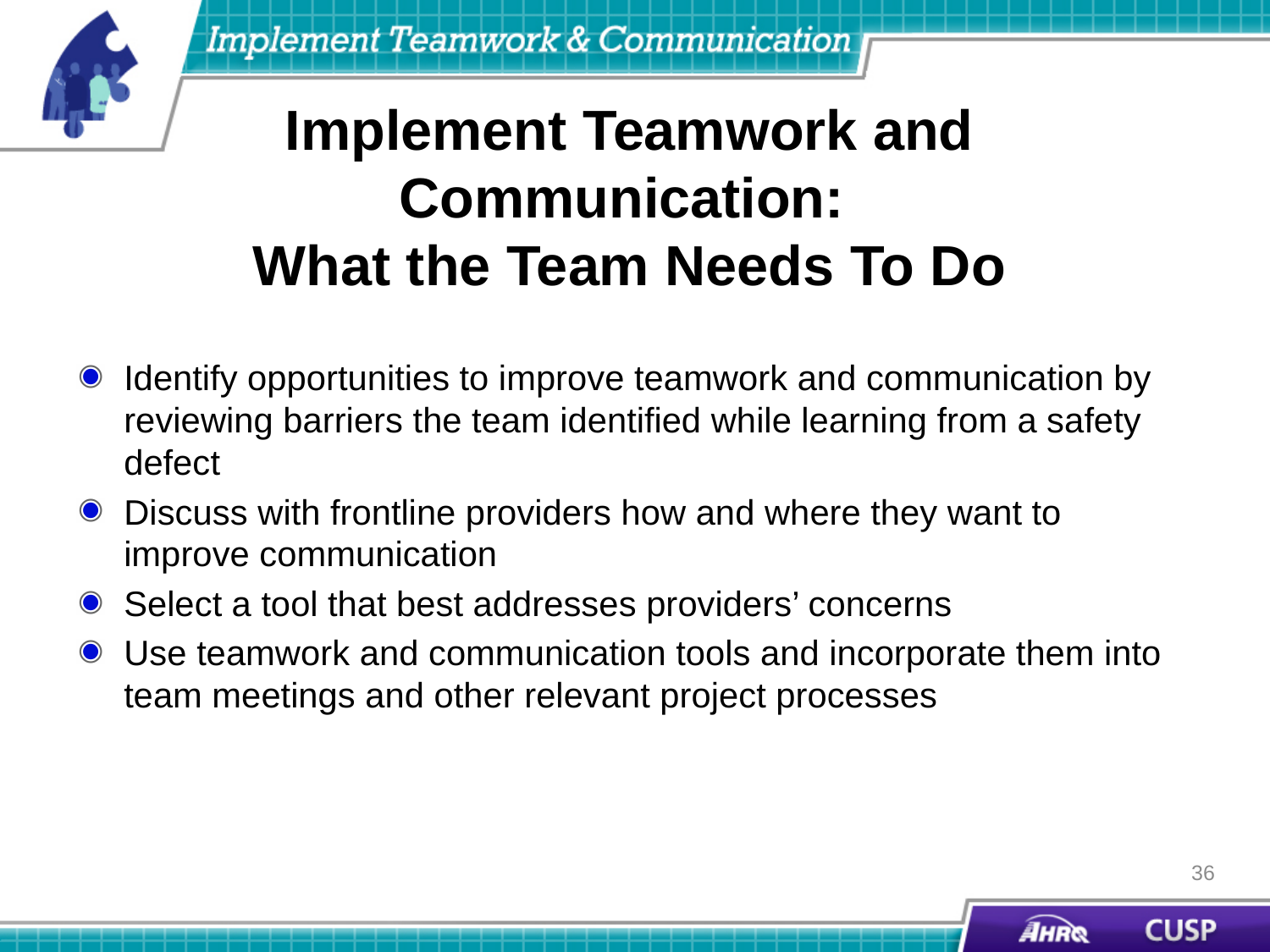

# Implement Teamwork and Communication: What the Team Needs To Do
Identify opportunities to improve teamwork and communication by reviewing barriers the team identified while learning from a safety defect
Discuss with frontline providers how and where they want to improve communication
Select a tool that best addresses providers’ concerns
Use teamwork and communication tools and incorporate them into team meetings and other relevant project processes

36